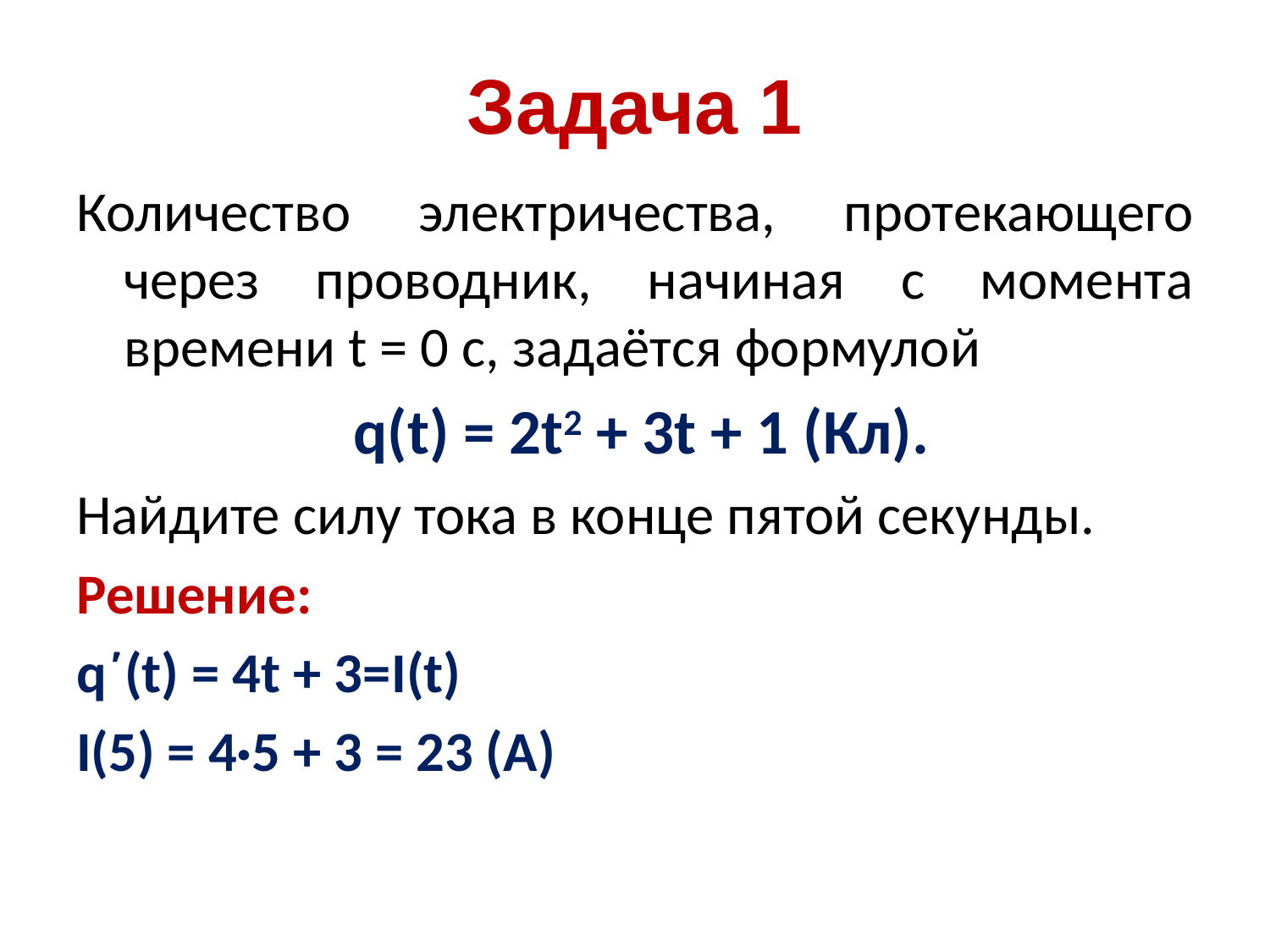

# Задача 1
Количество электричества, протекающего через проводник, начиная с момента времени t = 0 c, задаётся формулой
 q(t) = 2t2 + 3t + 1 (Кл).
Найдите силу тока в конце пятой секунды.
Решение:
q΄(t) = 4t + 3=I(t)
I(5) = 4·5 + 3 = 23 (А)